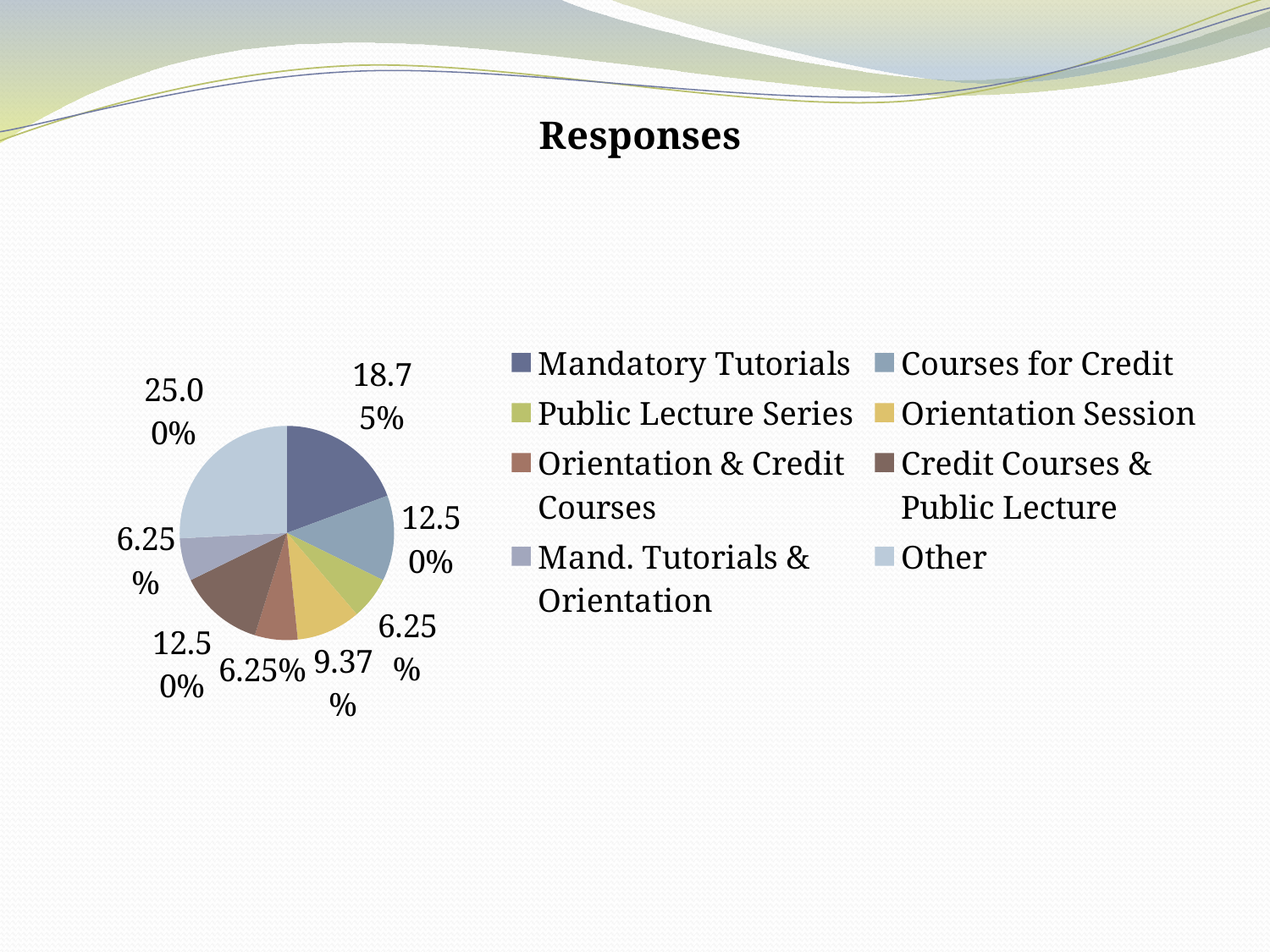

### Chart:

| Category | Responses |
|---|---|
| Mandatory Tutorials | 0.18750000000000006 |
| Courses for Credit | 0.125 |
| Public Lecture Series | 0.0625 |
| Orientation Session | 0.09370000000000006 |
| Orientation & Credit Courses | 0.0625 |
| Credit Courses & Public Lecture | 0.125 |
| Mand. Tutorials & Orientation | 0.0625 |
| Other | 0.25 |